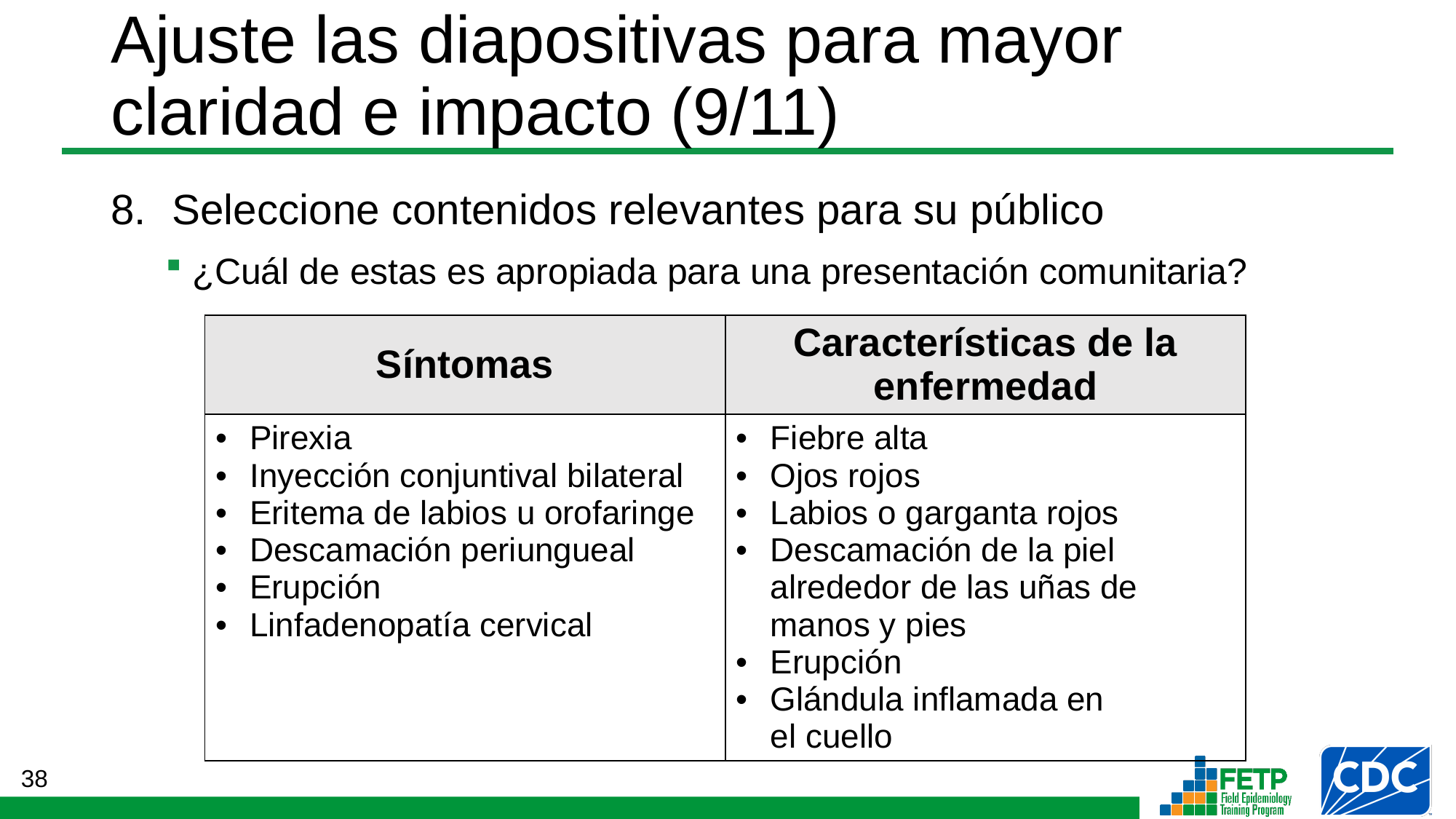

# Ajuste las diapositivas para mayor claridad e impacto (9/11)
Seleccione contenidos relevantes para su público
¿Cuál de estas es apropiada para una presentación comunitaria?
| Síntomas | Características de la enfermedad |
| --- | --- |
| Pirexia Inyección conjuntival bilateral Eritema de labios u orofaringe Descamación periungueal Erupción Linfadenopatía cervical | Fiebre alta Ojos rojos Labios o garganta rojos Descamación de la piel alrededor de las uñas de manos y pies Erupción Glándula inflamada en el cuello |